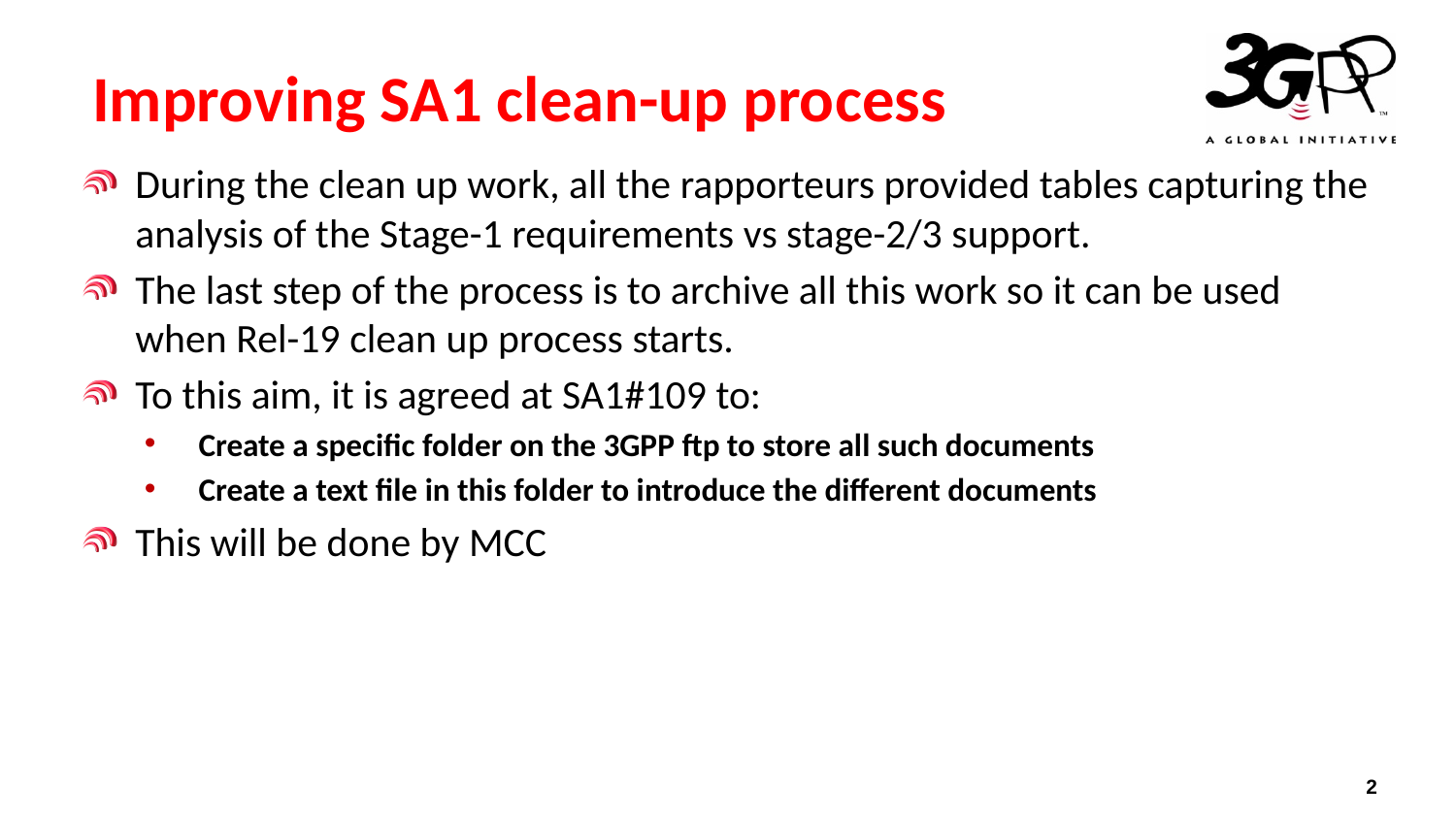

# Improving SA1 clean-up process
During the clean up work, all the rapporteurs provided tables capturing the analysis of the Stage-1 requirements vs stage-2/3 support.
The last step of the process is to archive all this work so it can be used when Rel-19 clean up process starts.
To this aim, it is agreed at SA1#109 to:
Create a specific folder on the 3GPP ftp to store all such documents
Create a text file in this folder to introduce the different documents
This will be done by MCC